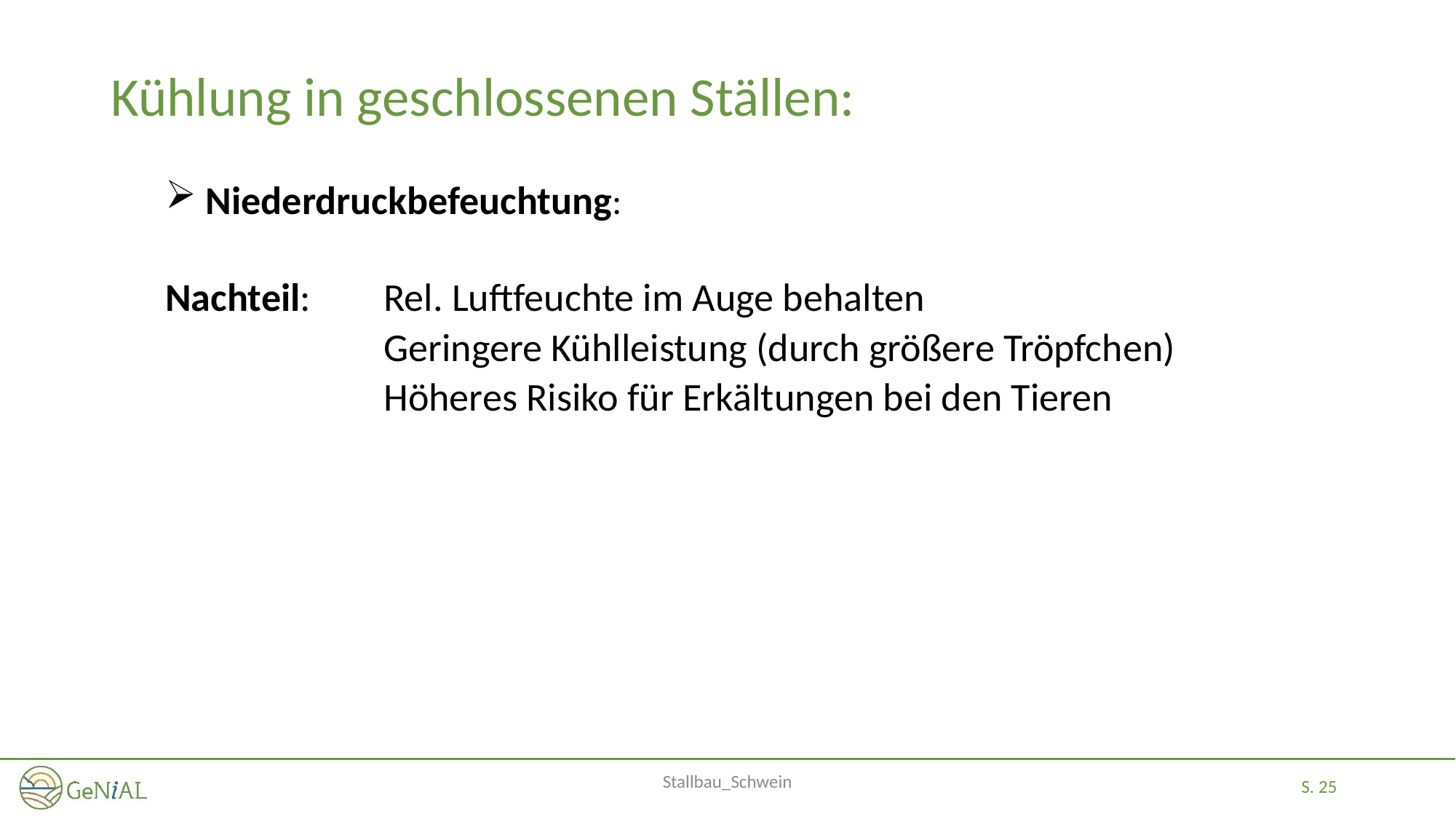

# Kühlung in geschlossenen Ställen:
 Niederdruckbefeuchtung:

Nachteil: 	Rel. Luftfeuchte im Auge behalten
		Geringere Kühlleistung (durch größere Tröpfchen)
		Höheres Risiko für Erkältungen bei den Tieren

Stallbau_Schwein